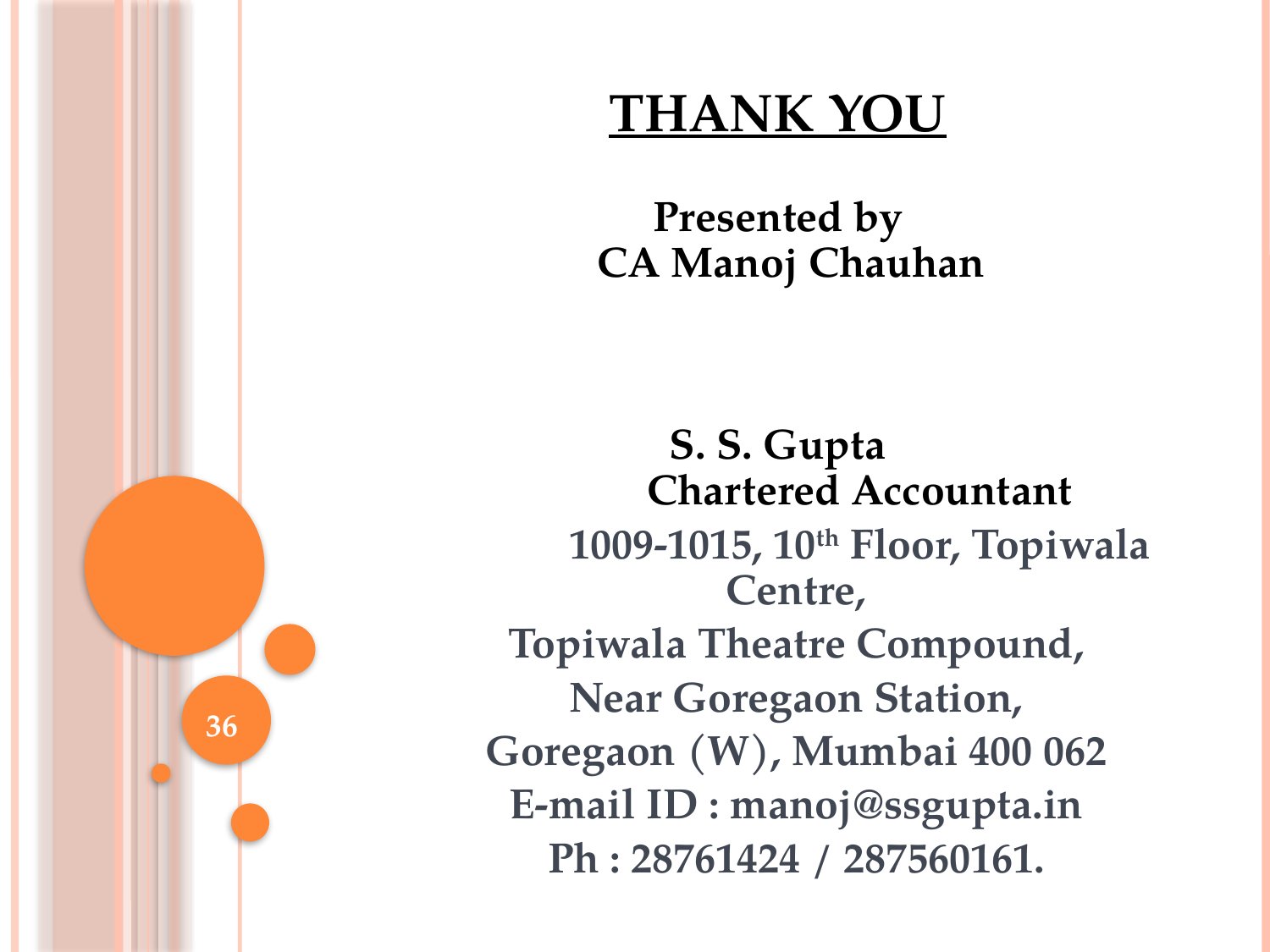

# THANK YOU

Presented by
	CA Manoj Chauhan

S. S. Gupta
		Chartered Accountant
		1009-1015, 10th Floor, Topiwala Centre,
	Topiwala Theatre Compound,
	Near Goregaon Station,
	Goregaon (W), Mumbai 400 062
	E-mail ID : manoj@ssgupta.in
	Ph : 28761424 / 287560161.
36